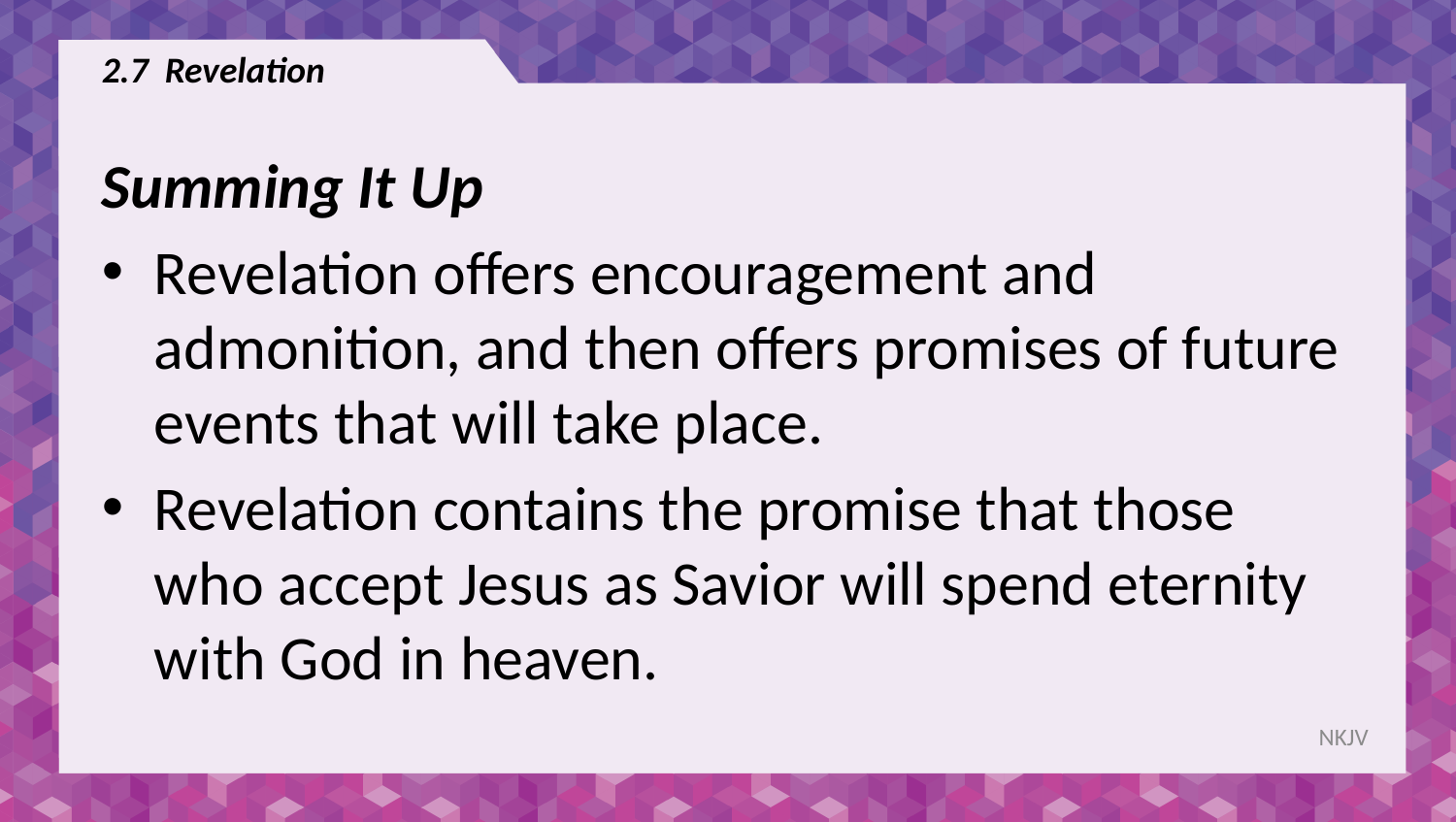

# 2.7  Revelation
Summing It Up
Revelation offers encouragement and admonition, and then offers promises of future events that will take place.
Revelation contains the promise that those who accept Jesus as Savior will spend eternity with God in heaven.
NKJV